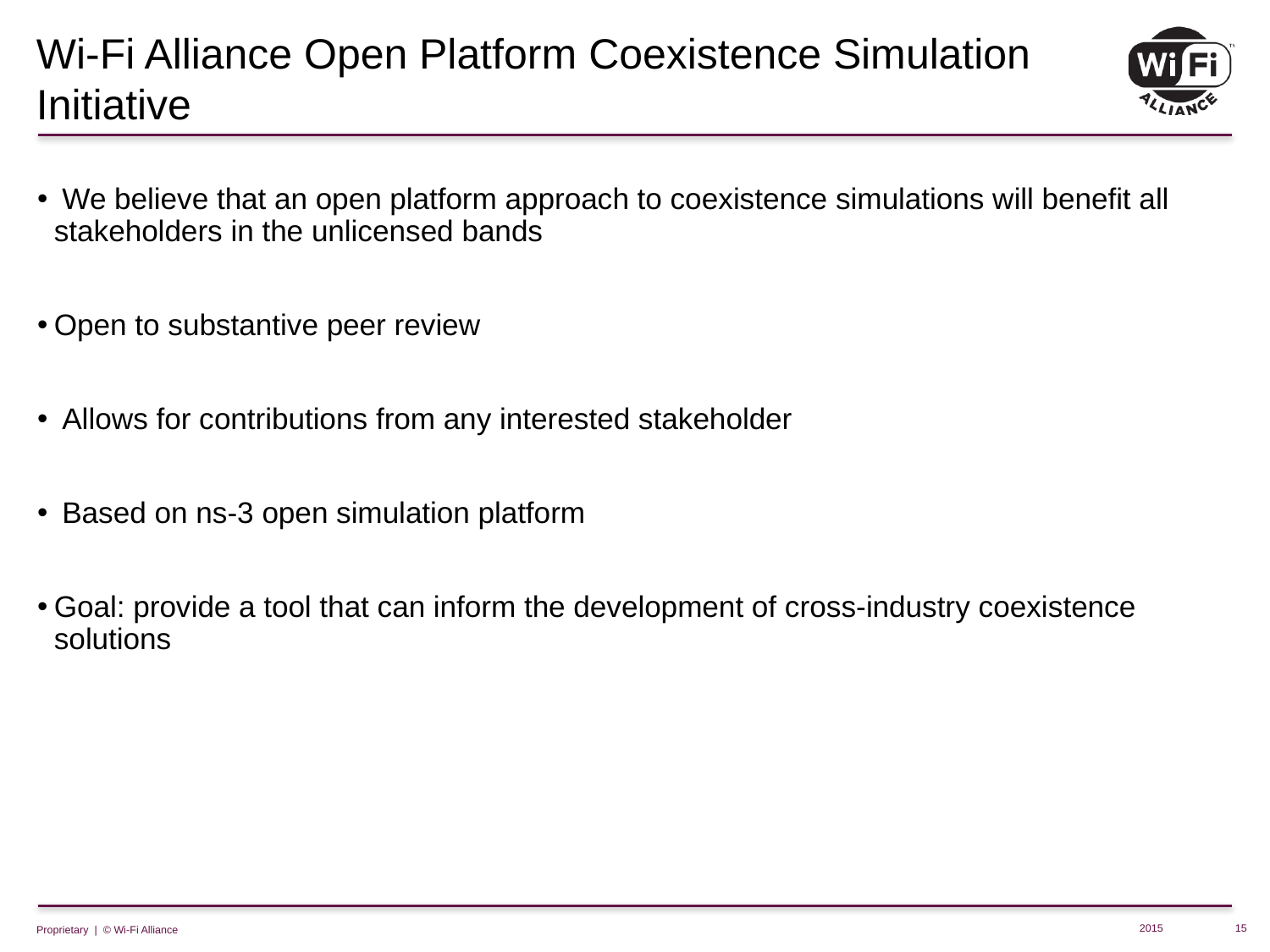

# Wi-Fi Alliance Open Platform Coexistence Simulation Initiative
 We believe that an open platform approach to coexistence simulations will benefit all stakeholders in the unlicensed bands

Open to substantive peer review

 Allows for contributions from any interested stakeholder

 Based on ns-3 open simulation platform

Goal: provide a tool that can inform the development of cross-industry coexistence solutions